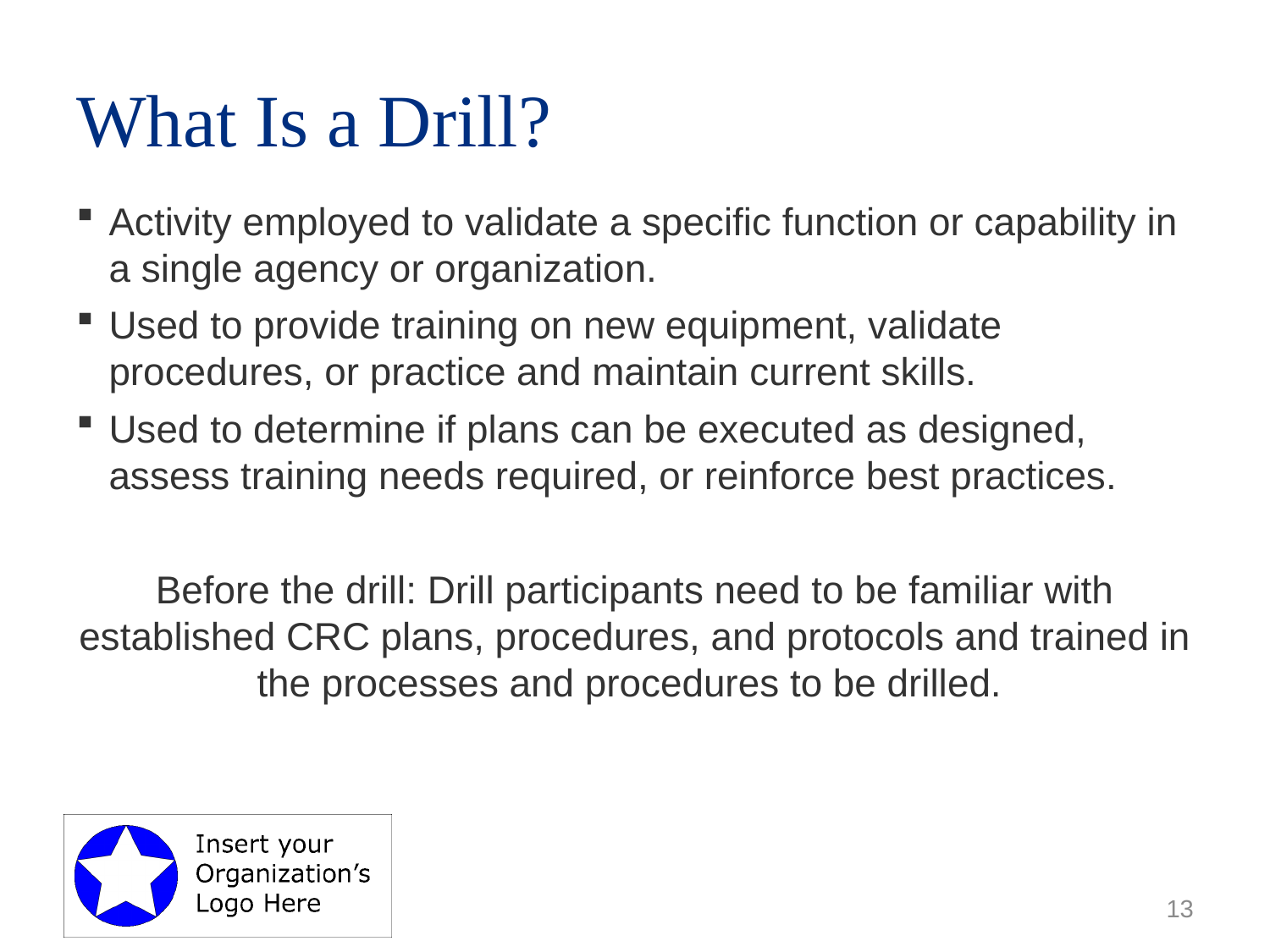

# What Is a Drill?
Activity employed to validate a specific function or capability in a single agency or organization.
Used to provide training on new equipment, validate procedures, or practice and maintain current skills.
Used to determine if plans can be executed as designed, assess training needs required, or reinforce best practices.

Before the drill: Drill participants need to be familiar with established CRC plans, procedures, and protocols and trained in the processes and procedures to be drilled.
13